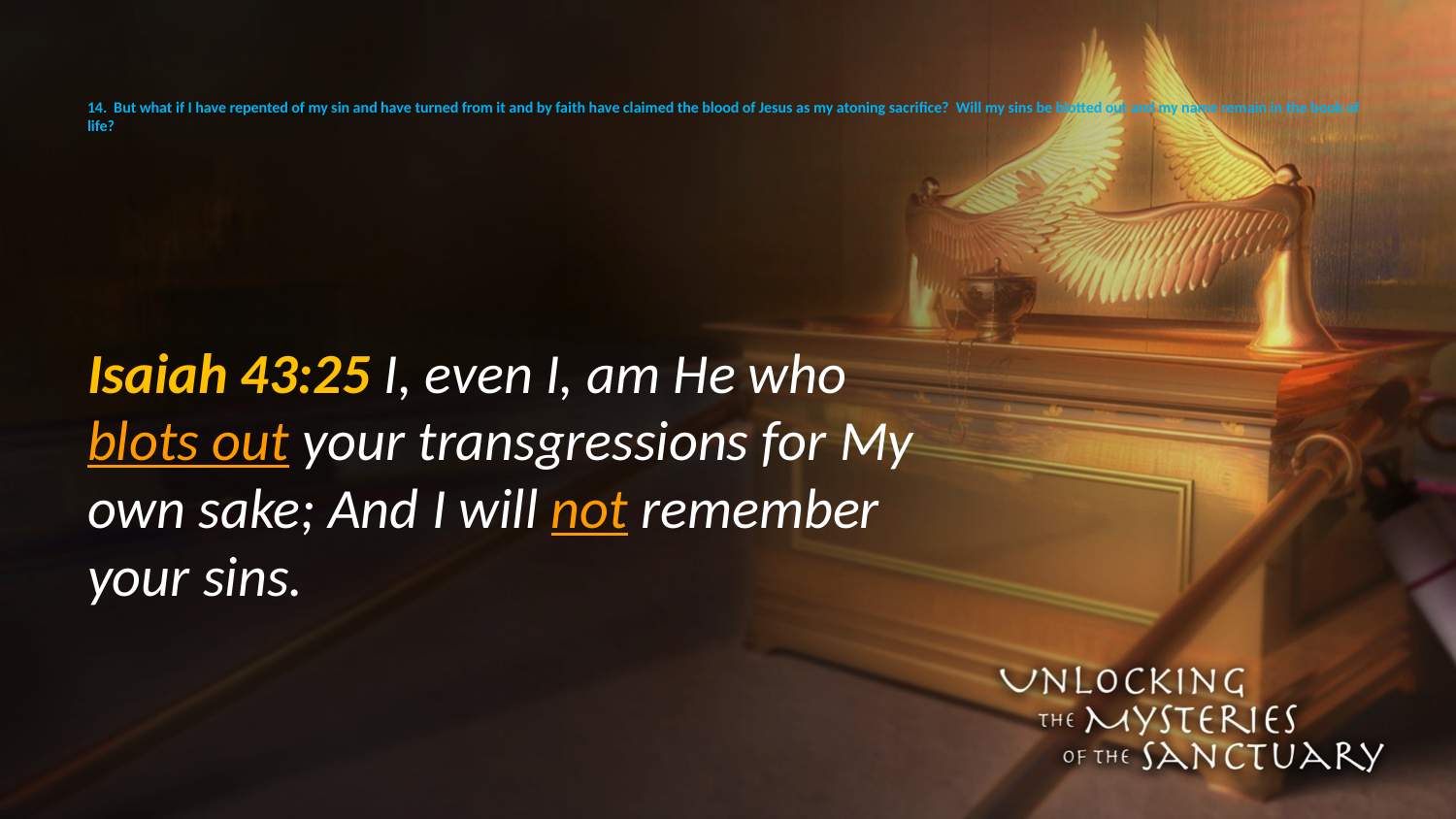

# 14.  But what if I have repented of my sin and have turned from it and by faith have claimed the blood of Jesus as my atoning sacrifice?  Will my sins be blotted out and my name remain in the book of life?

Isaiah 43:25 I, even I, am He who blots out your transgressions for My own sake; And I will not remember your sins.